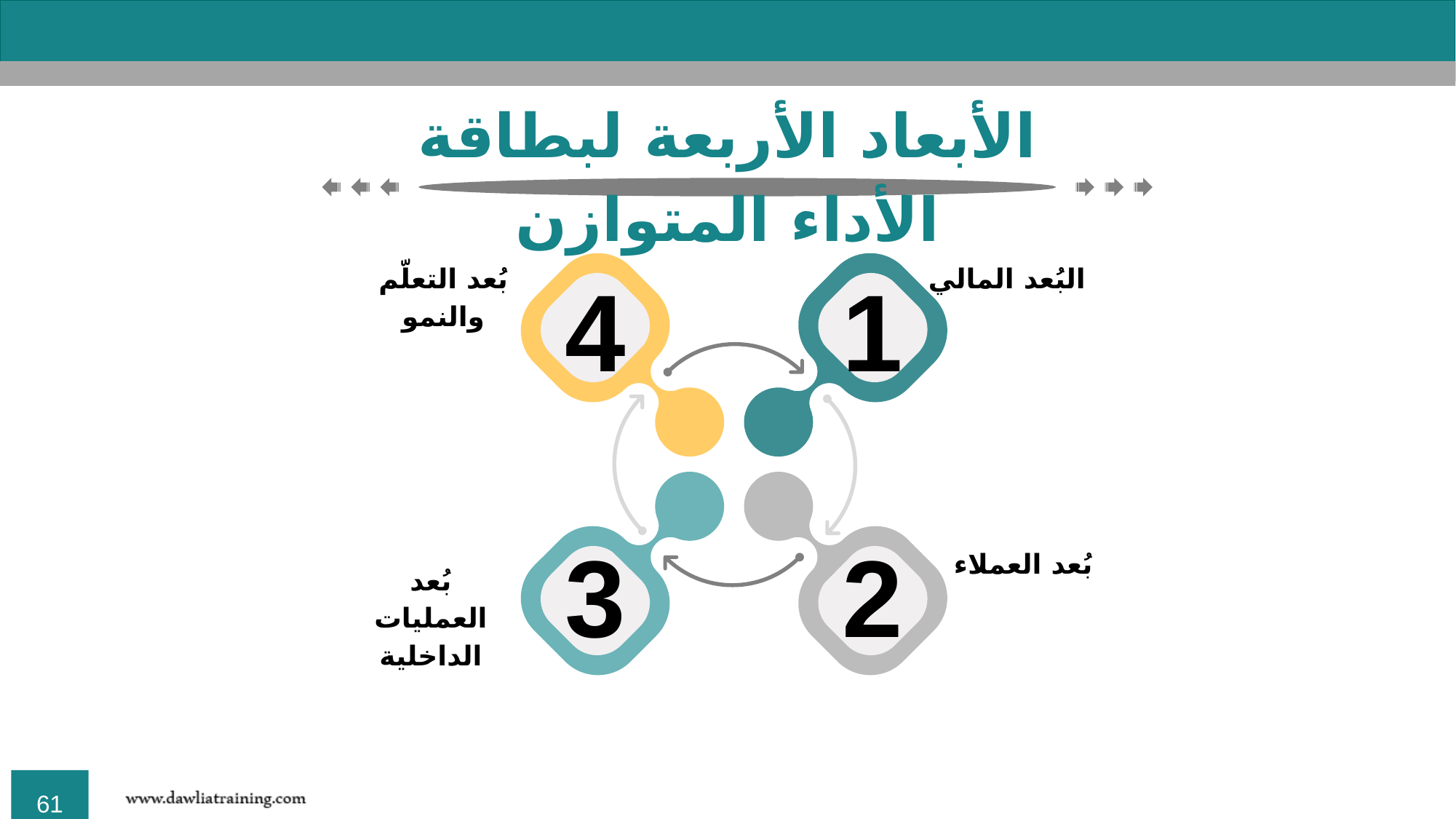

الأبعاد الأربعة لبطاقة الأداء المتوازن

بُعد التعلّم والنمو

4

البُعد المالي

1

3

بُعد العمليات الداخلية

2
بُعد العملاء